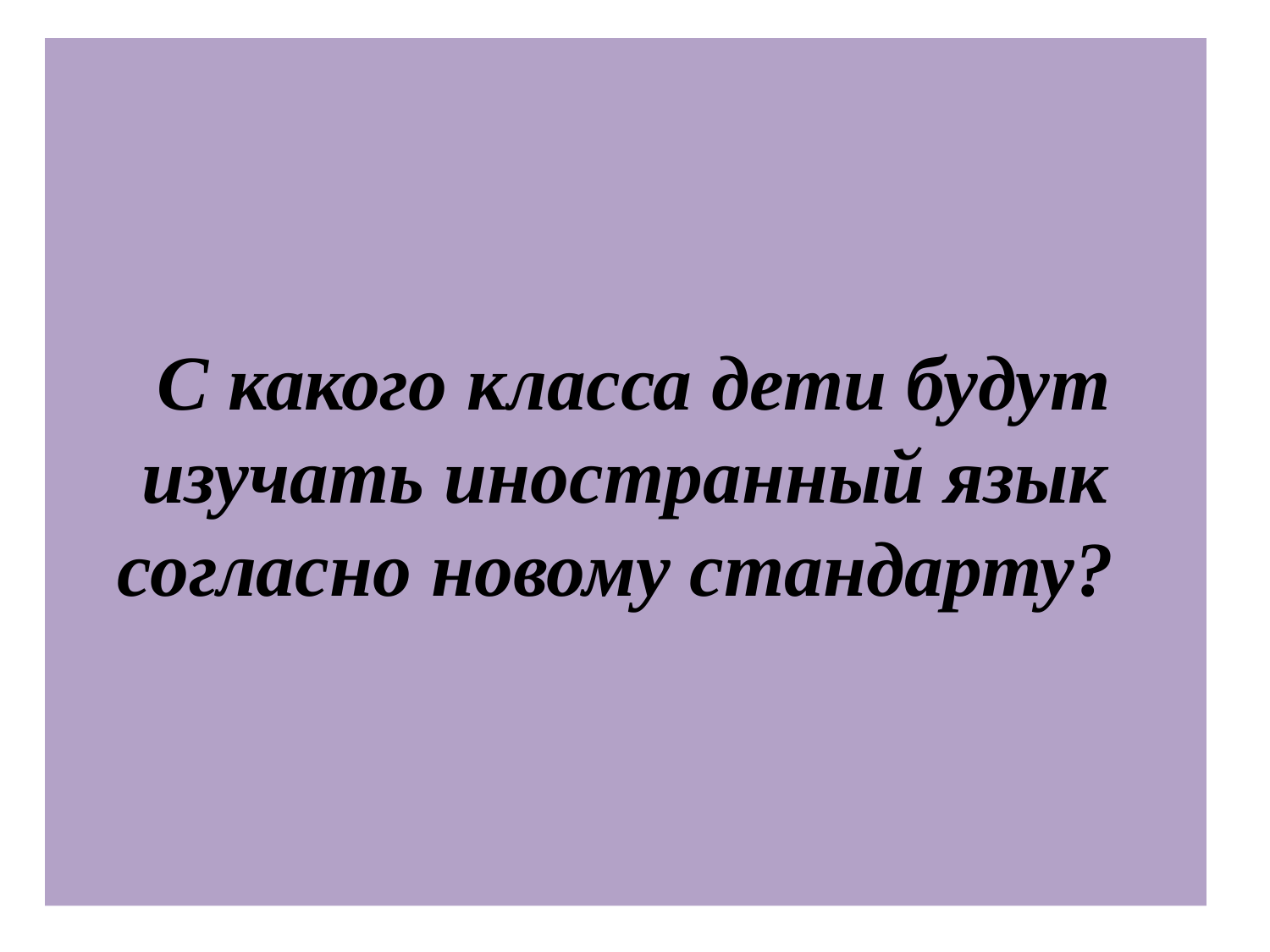

# С какого класса дети будут изучать иностранный язык согласно новому стандарту?